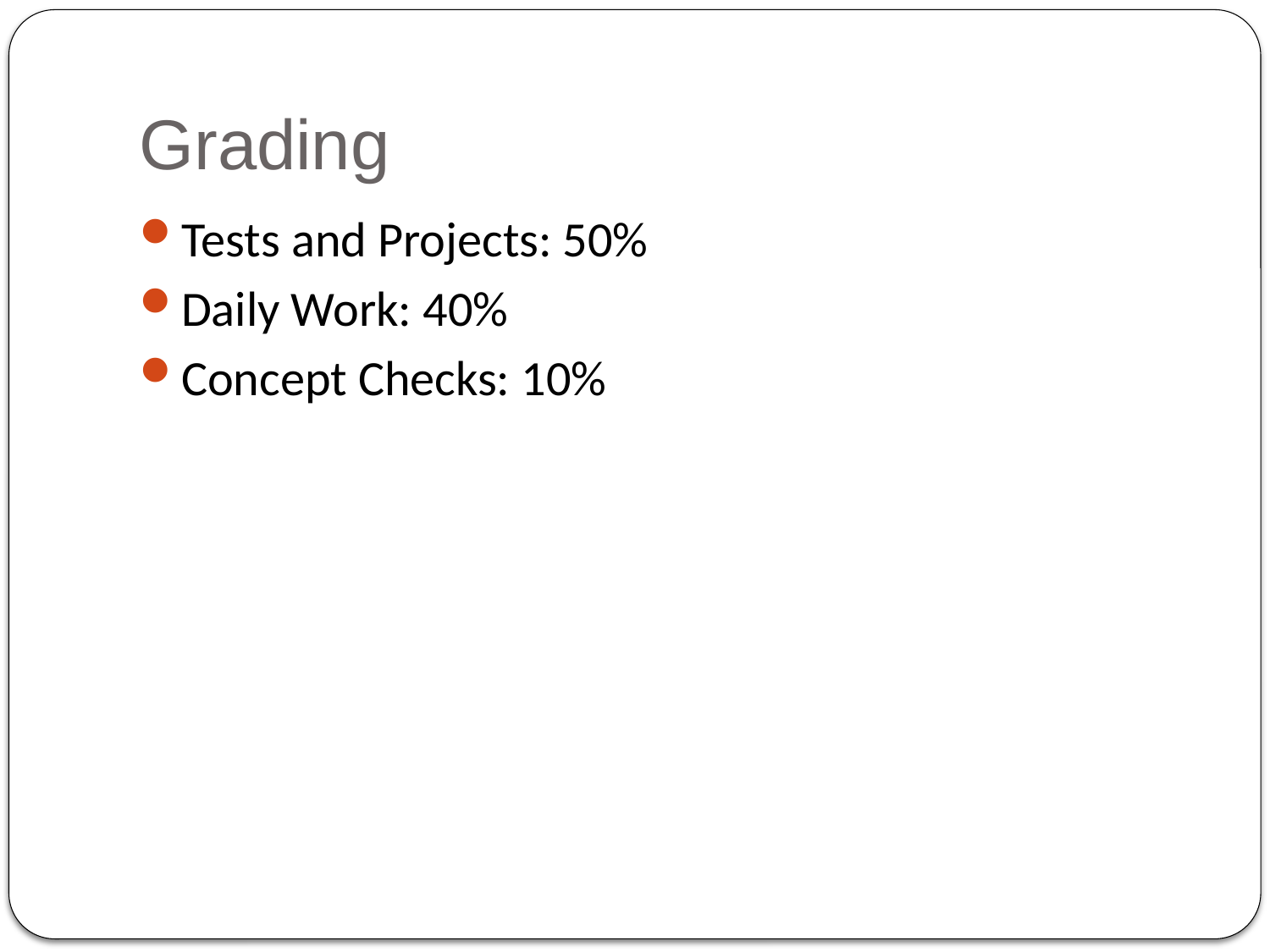

# Grading
Tests and Projects: 50%
Daily Work: 40%
Concept Checks: 10%